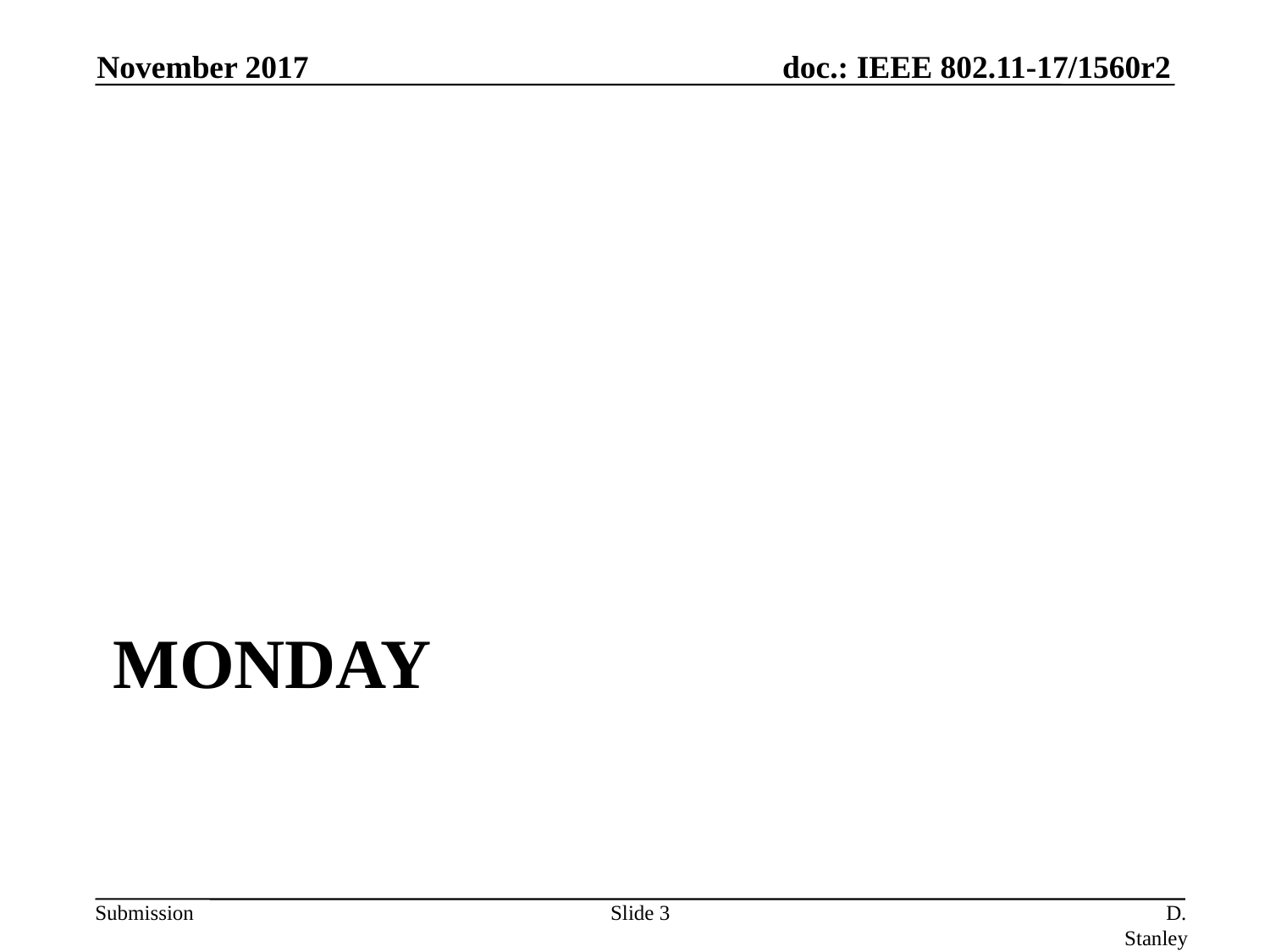

November 2017

# Monday
Slide 3
D. Stanley, HP Enterprise